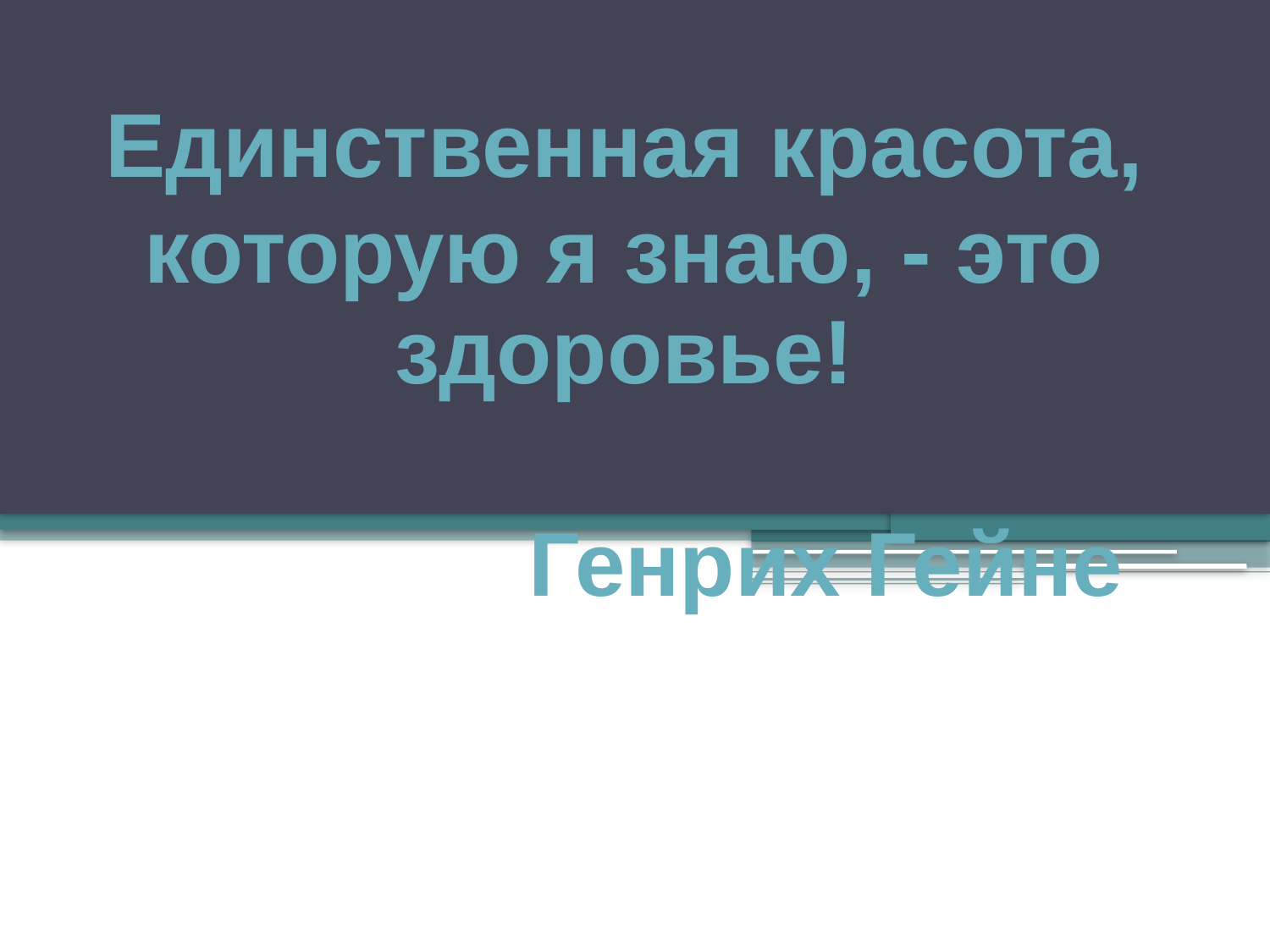

Единственная красота,
которую я знаю, - это здоровье!

                Генрих Гейне